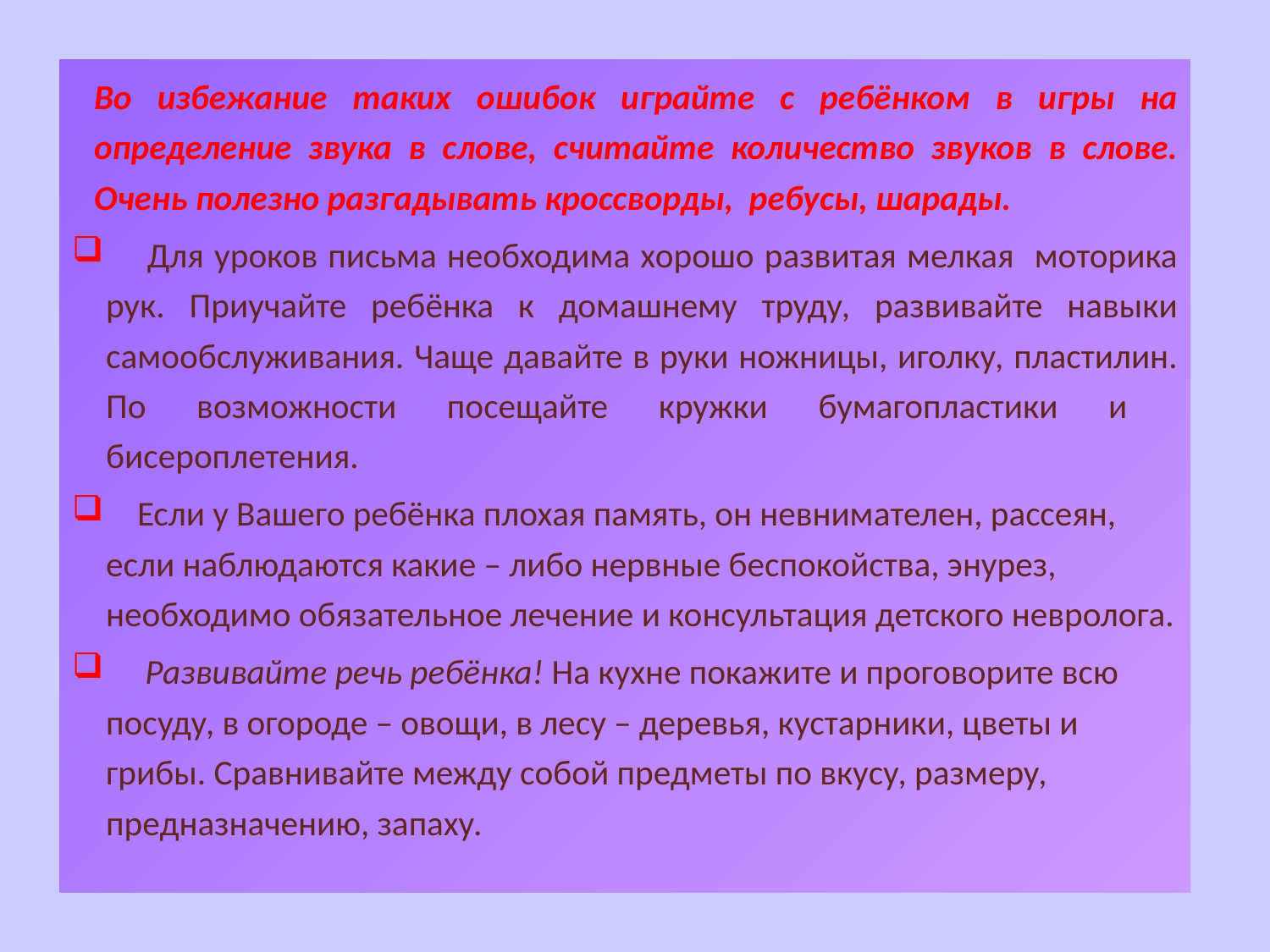

Во избежание таких ошибок играйте с ребёнком в игры на определение звука в слове, считайте количество звуков в слове. Очень полезно разгадывать кроссворды,  ребусы, шарады.
    Для уроков письма необходима хорошо развитая мелкая  моторика рук. Приучайте ребёнка к домашнему труду, развивайте навыки самообслуживания. Чаще давайте в руки ножницы, иголку, пластилин. По возможности посещайте кружки бумагопластики и  бисероплетения.
    Если у Вашего ребёнка плохая память, он невнимателен, рассеян, если наблюдаются какие – либо нервные беспокойства, энурез,  необходимо обязательное лечение и консультация детского невролога.
     Развивайте речь ребёнка! На кухне покажите и проговорите всю посуду, в огороде – овощи, в лесу – деревья, кустарники, цветы и грибы. Сравнивайте между собой предметы по вкусу, размеру, предназначению, запаху.